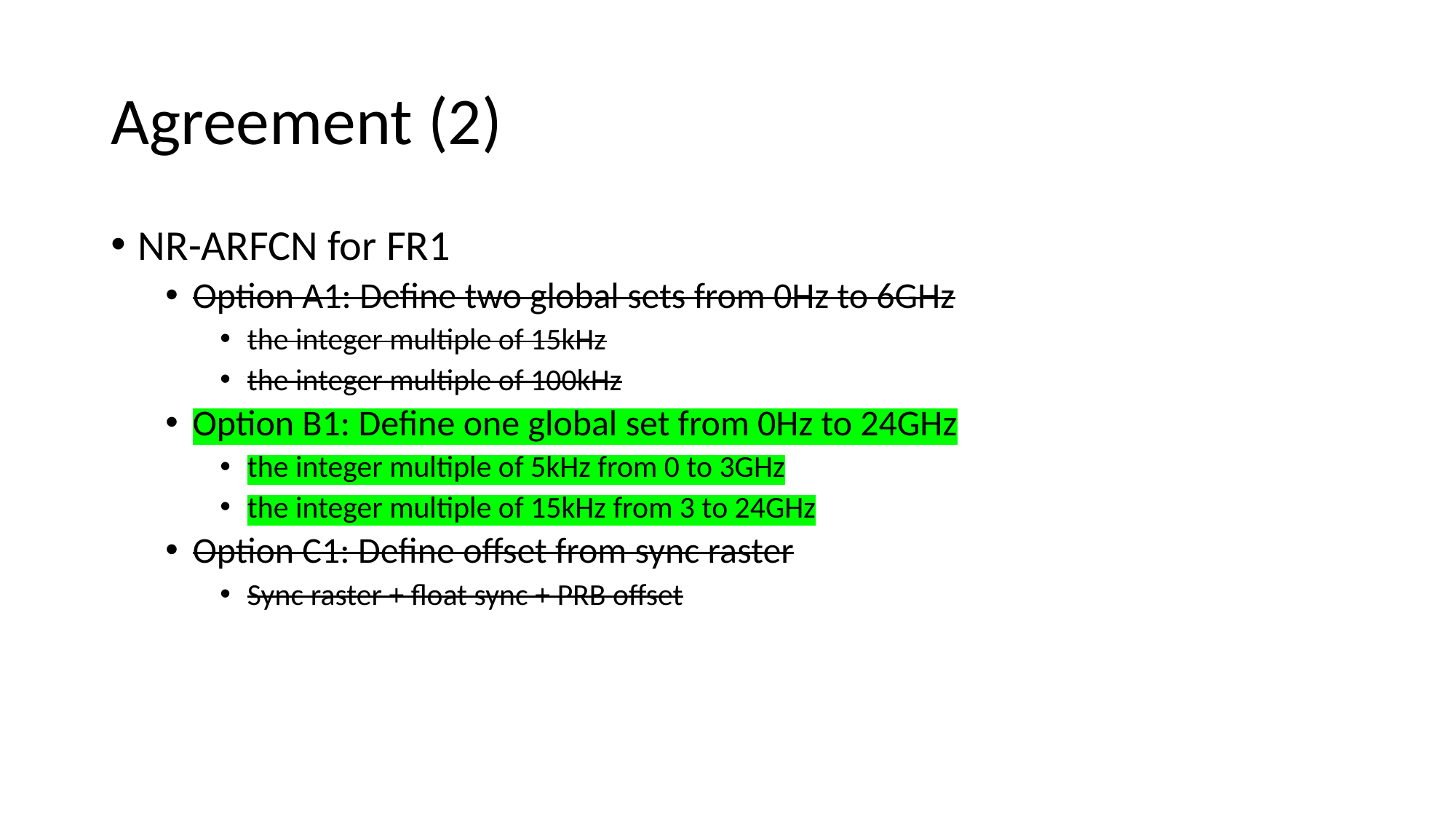

# Agreement (2)
NR-ARFCN for FR1
Option A1: Define two global sets from 0Hz to 6GHz
the integer multiple of 15kHz
the integer multiple of 100kHz
Option B1: Define one global set from 0Hz to 24GHz
the integer multiple of 5kHz from 0 to 3GHz
the integer multiple of 15kHz from 3 to 24GHz
Option C1: Define offset from sync raster
Sync raster + float sync + PRB offset